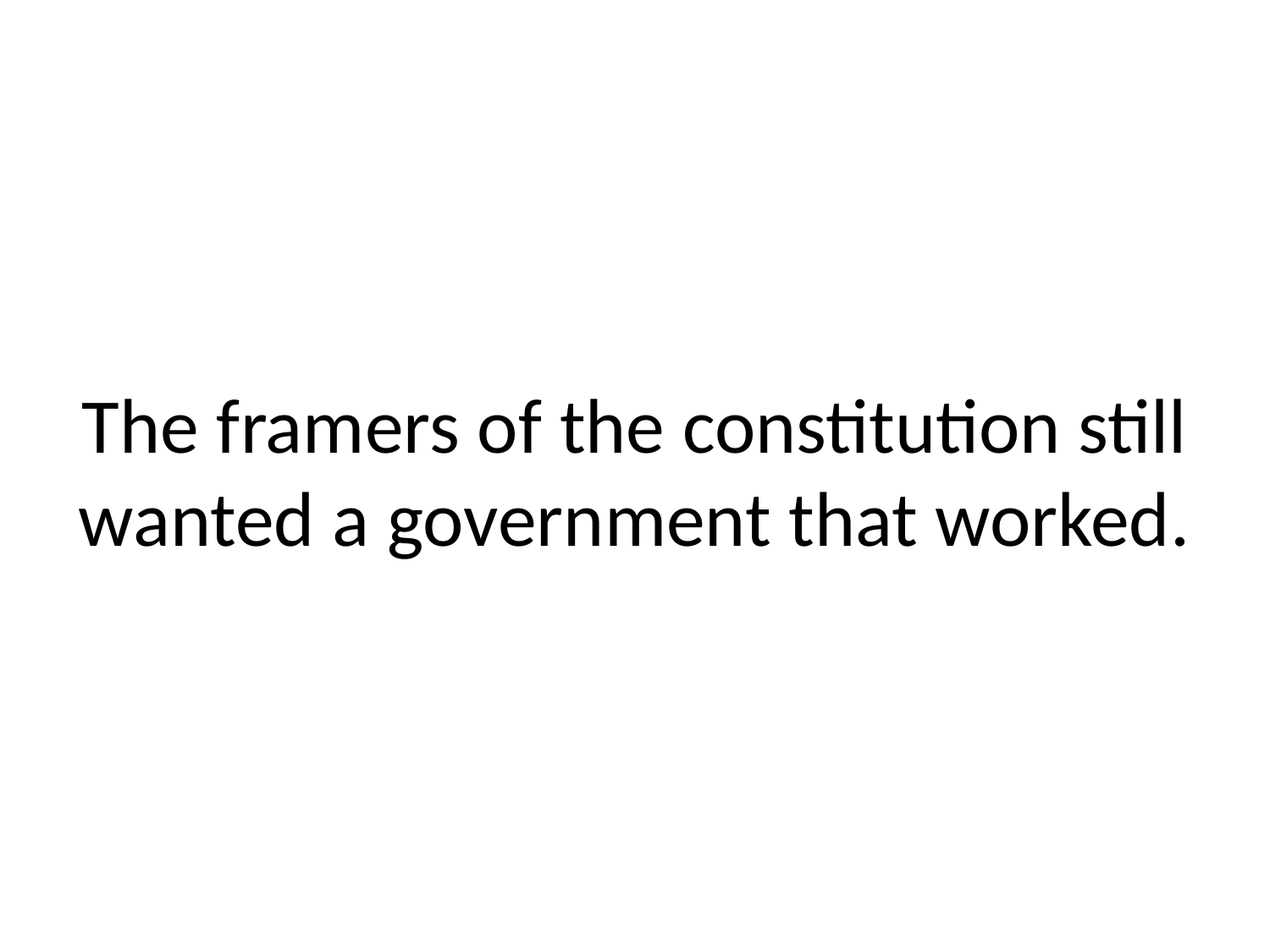

# The framers of the constitution still wanted a government that worked.